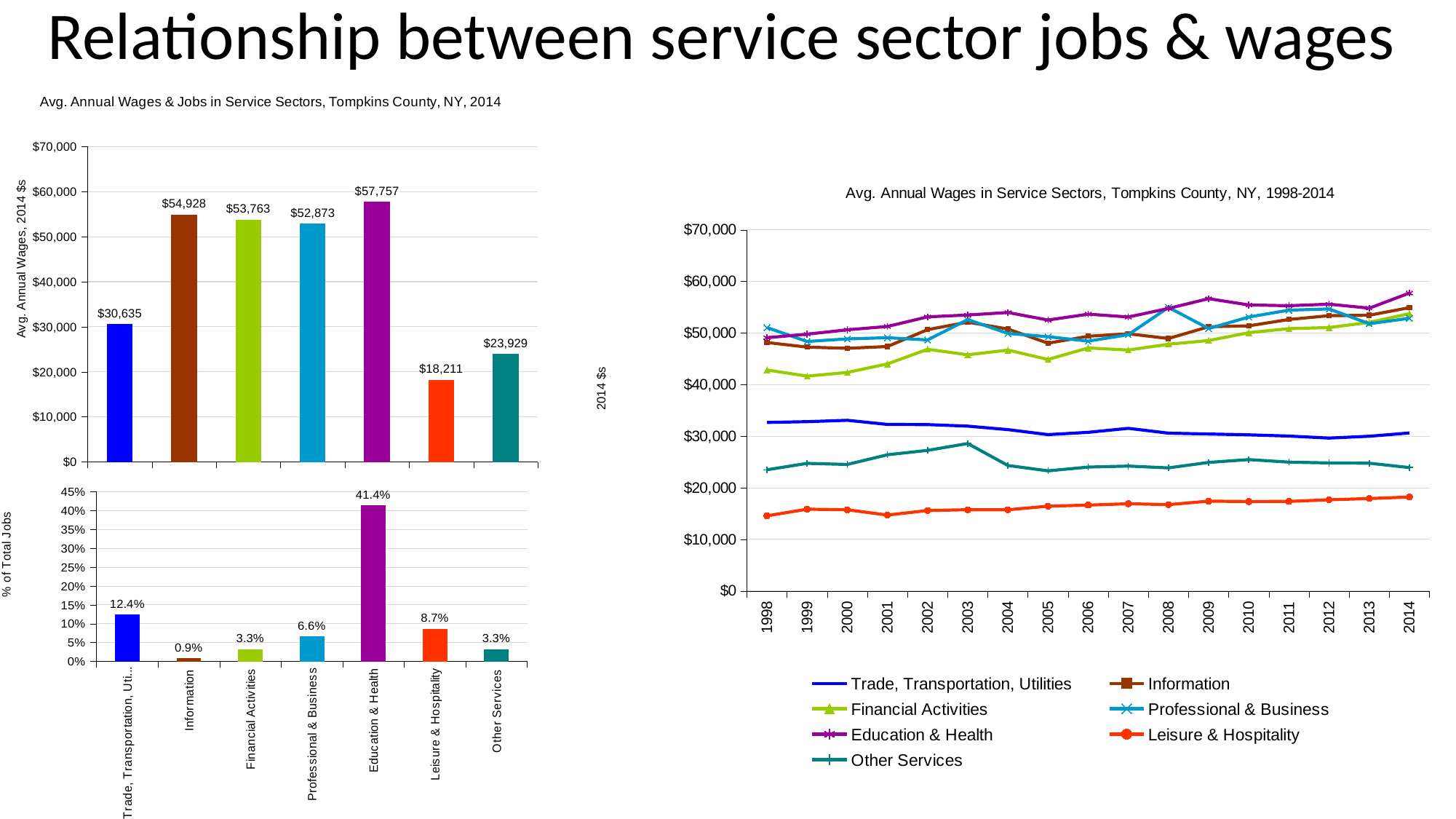

# Relationship between service sector jobs & wages

### Chart:

| Category |  |
|---|---|

### Chart:

| Category | Trade, Transportation, Utilities | Information | Financial Activities | Professional & Business | Education & Health | Leisure & Hospitality | Other Services |
|---|---|---|---|---|---|---|---|
| 1998 | 32679.0 | 48175.0 | 42858.0 | 51073.0 | 49106.0 | 14569.0 | 23501.0 |
| 1999 | 32832.0 | 47276.0 | 41651.0 | 48375.0 | 49789.0 | 15858.0 | 24745.0 |
| 2000 | 33100.0 | 47044.0 | 42369.0 | 48872.0 | 50635.0 | 15742.0 | 24540.0 |
| 2001 | 32298.0 | 47400.0 | 44017.0 | 49108.0 | 51277.0 | 14720.0 | 26410.0 |
| 2002 | 32264.0 | 50671.0 | 46862.0 | 48671.0 | 53143.0 | 15600.0 | 27266.0 |
| 2003 | 31963.0 | 52117.0 | 45790.0 | 52612.0 | 53504.0 | 15751.0 | 28597.0 |
| 2004 | 31291.0 | 50790.0 | 46708.0 | 49929.0 | 53986.0 | 15746.0 | 24339.0 |
| 2005 | 30321.0 | 48035.0 | 44890.0 | 49299.0 | 52527.0 | 16438.0 | 23300.0 |
| 2006 | 30762.0 | 49389.0 | 47119.0 | 48436.0 | 53667.0 | 16649.0 | 24029.0 |
| 2007 | 31540.0 | 49860.0 | 46713.0 | 49688.0 | 53120.0 | 16915.0 | 24218.0 |
| 2008 | 30606.0 | 48946.0 | 47838.0 | 54976.0 | 54778.0 | 16734.0 | 23871.0 |
| 2009 | 30438.0 | 51226.0 | 48556.0 | 50879.0 | 56673.0 | 17409.0 | 24927.0 |
| 2010 | 30278.0 | 51401.0 | 50081.0 | 53111.0 | 55451.0 | 17340.0 | 25482.0 |
| 2011 | 30038.0 | 52636.0 | 50864.0 | 54447.0 | 55308.0 | 17363.0 | 24989.0 |
| 2012 | 29642.0 | 53367.0 | 51068.0 | 54676.0 | 55605.0 | 17676.0 | 24826.0 |
| 2013 | 30006.0 | 53453.0 | 52069.0 | 51816.0 | 54832.0 | 17920.0 | 24780.0 |
| 2014 | 30635.0 | 54928.0 | 53763.0 | 52873.0 | 57757.0 | 18211.0 | 23929.0 |

### Chart

| Category |  |
|---|---|
| Trade, Transportation, Utilities | 0.124 |
| Information | 0.009 |
| Financial Activities | 0.033 |
| Professional & Business | 0.066 |
| Education & Health | 0.414 |
| Leisure & Hospitality | 0.087 |
| Other Services | 0.033 |